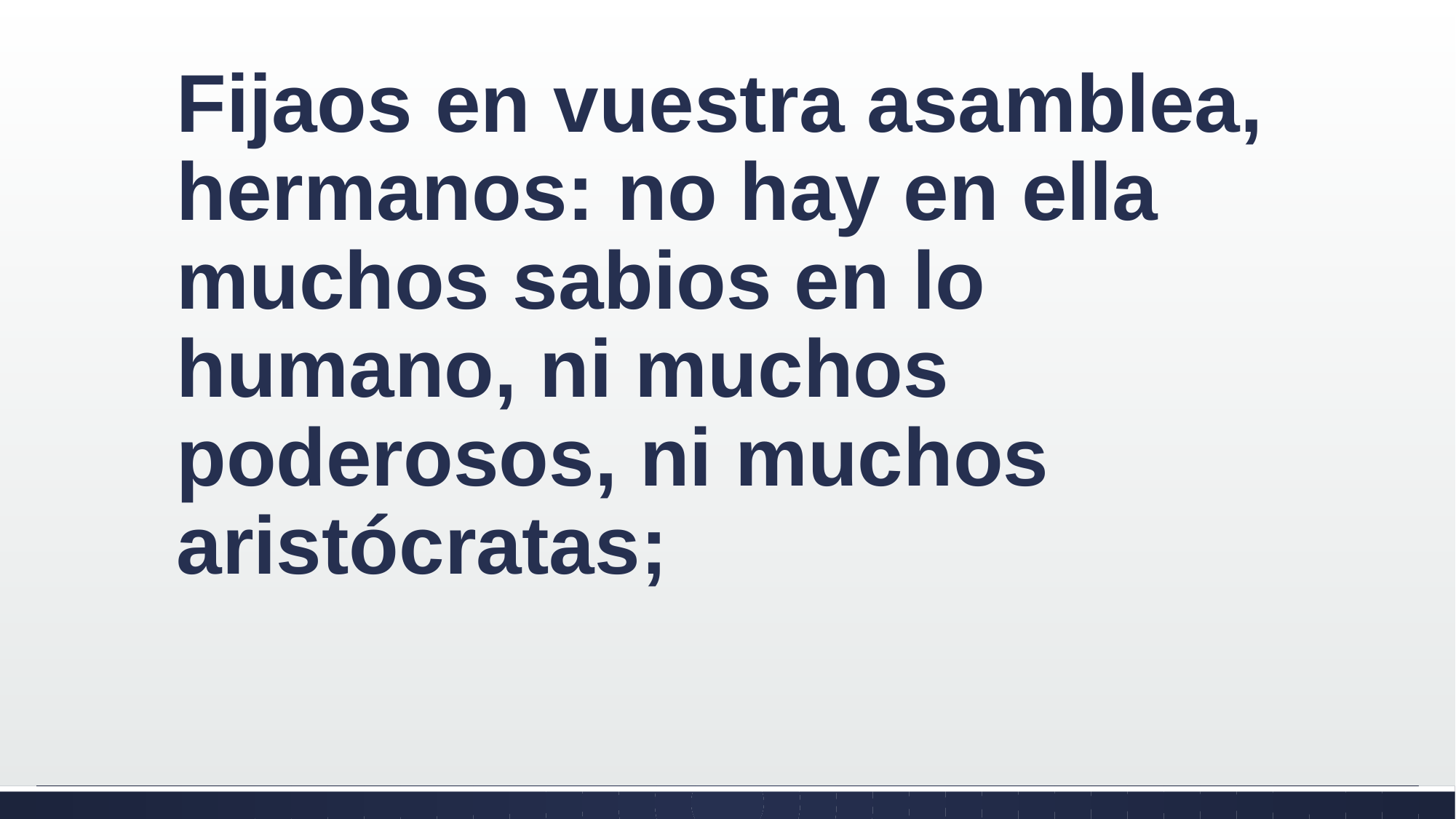

#
Fijaos en vuestra asamblea, hermanos: no hay en ella muchos sabios en lo humano, ni muchos poderosos, ni muchos aristócratas;